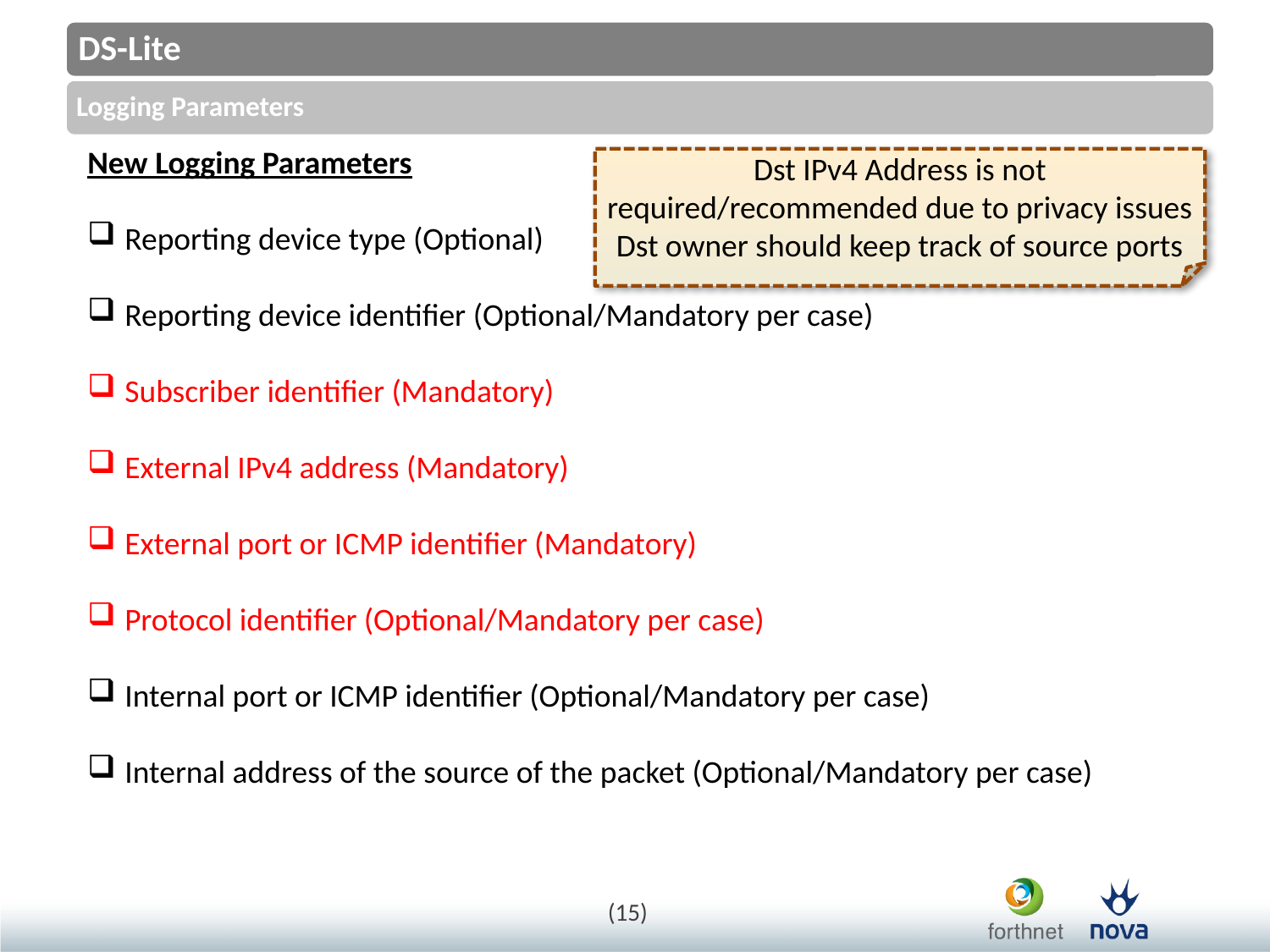

DS-Lite
Logging Parameters
New Logging Parameters

 Reporting device type (Optional)

 Reporting device identifier (Optional/Mandatory per case)

 Subscriber identifier (Mandatory)

 External IPv4 address (Mandatory)

 External port or ICMP identifier (Mandatory)

 Protocol identifier (Optional/Mandatory per case)

 Internal port or ICMP identifier (Optional/Mandatory per case)

 Internal address of the source of the packet (Optional/Mandatory per case)

Dst IPv4 Address is not required/recommended due to privacy issues
Dst owner should keep track of source ports
(15)